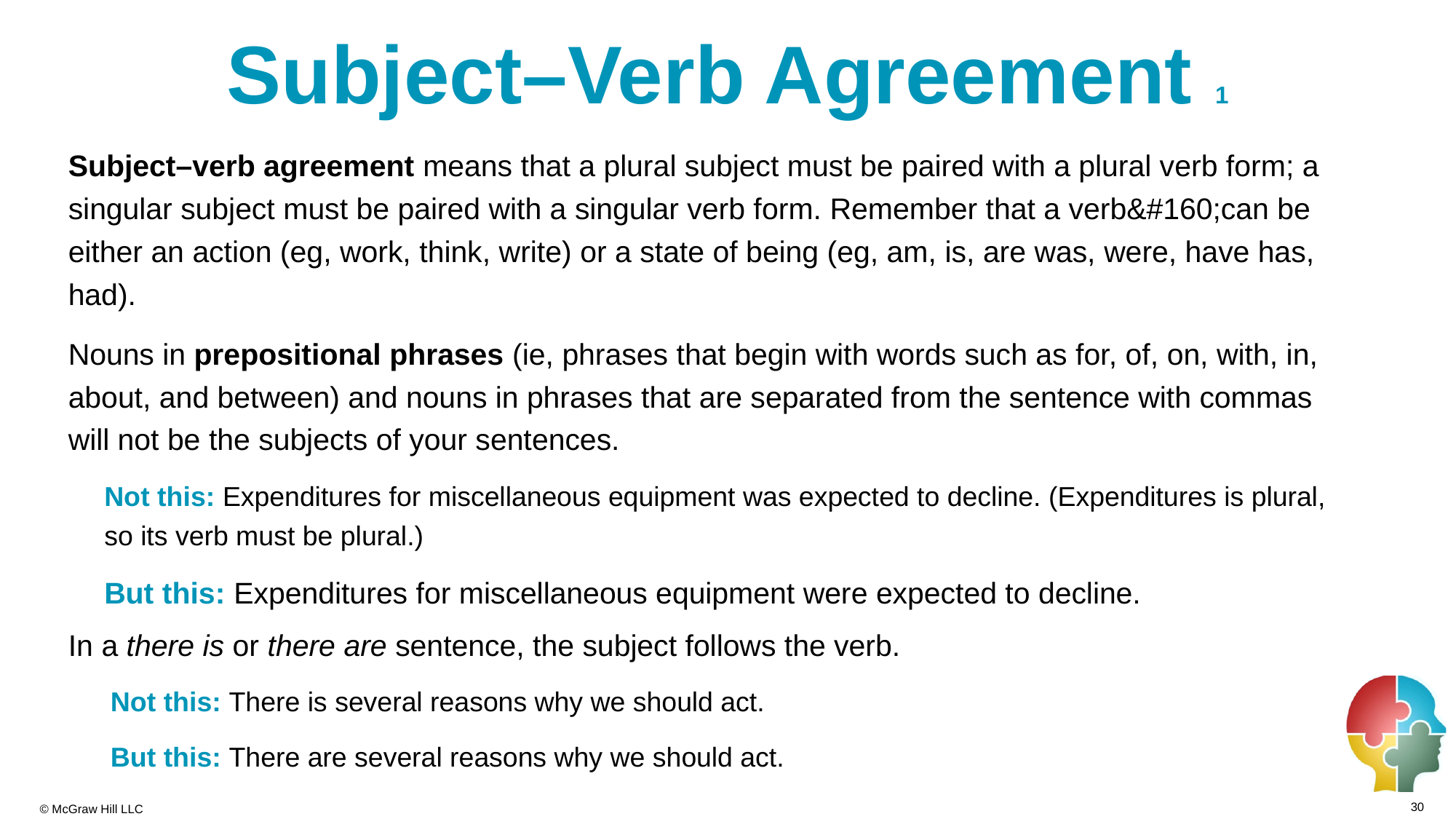

# Subject–Verb Agreement 1
Subject–verb agreement means that a plural subject must be paired with a plural verb form; a singular subject must be paired with a singular verb form. Remember that a verb&#160;can be either an action (eg, work, think, write) or a state of being (eg, am, is, are was, were, have has, had).
Nouns in prepositional phrases (ie, phrases that begin with words such as for, of, on, with, in, about, and between) and nouns in phrases that are separated from the sentence with commas will not be the subjects of your sentences.
Not this: Expenditures for miscellaneous equipment was expected to decline. (Expenditures is plural, so its verb must be plural.)
But this: Expenditures for miscellaneous equipment were expected to decline.
In a there is or there are sentence, the subject follows the verb.
Not this: There is several reasons why we should act.
But this: There are several reasons why we should act.
30